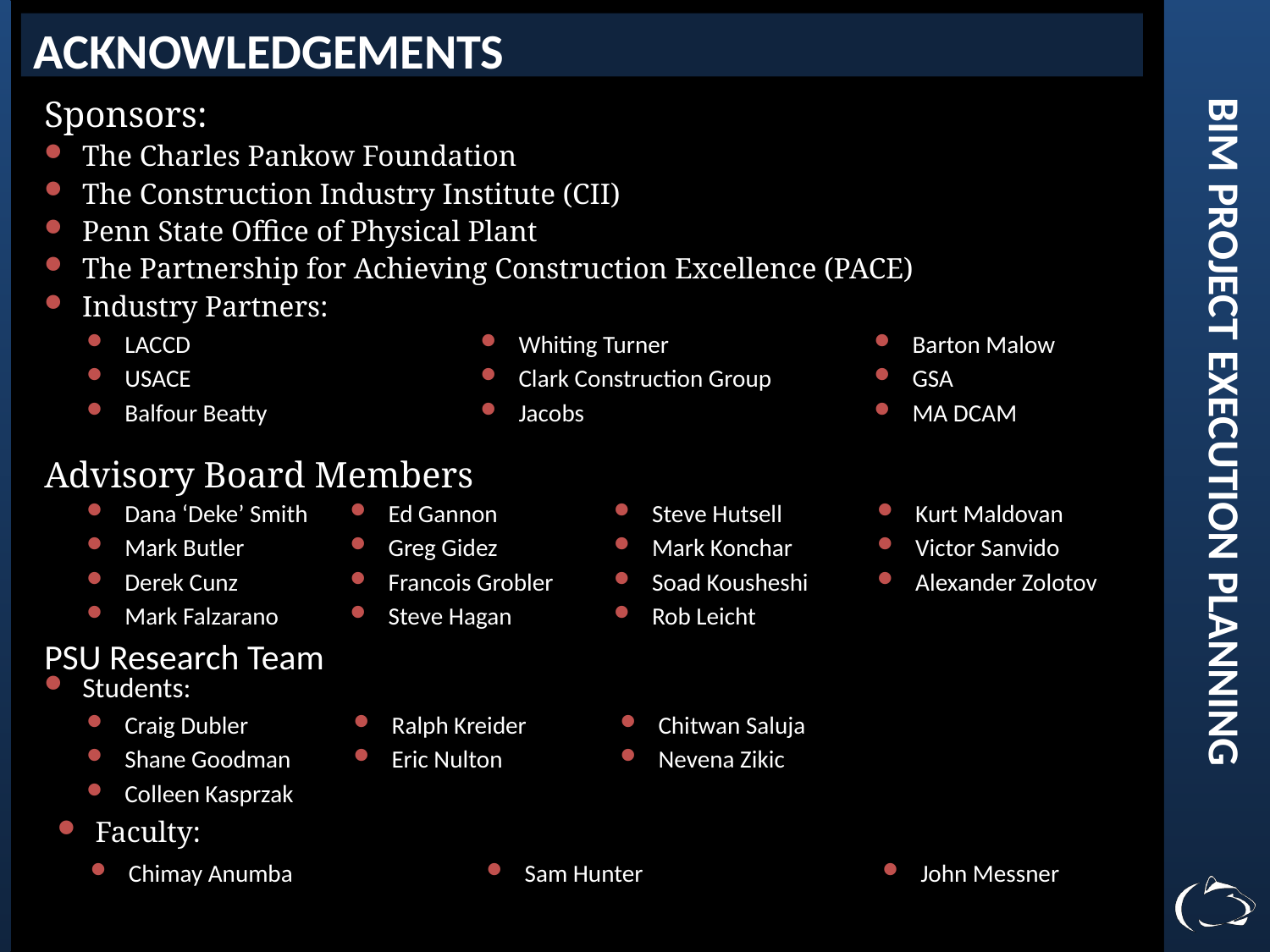

Acknowledgements
Sponsors:
The Charles Pankow Foundation
The Construction Industry Institute (CII)
Penn State Office of Physical Plant
The Partnership for Achieving Construction Excellence (PACE)
Industry Partners:

LACCD
USACE
Balfour Beatty
Whiting Turner
Clark Construction Group
Jacobs
Barton Malow
GSA
MA DCAM
Advisory Board Members
Dana ‘Deke’ Smith
Mark Butler
Derek Cunz
Mark Falzarano
Ed Gannon
Greg Gidez
Francois Grobler
Steve Hagan
Steve Hutsell
Mark Konchar
Soad Kousheshi
Rob Leicht
Kurt Maldovan
Victor Sanvido
Alexander Zolotov
PSU Research Team
Students:
Craig Dubler
Shane Goodman
Colleen Kasprzak
Ralph Kreider
Eric Nulton

Chitwan Saluja
Nevena Zikic
Faculty:
Chimay Anumba
Sam Hunter
John Messner